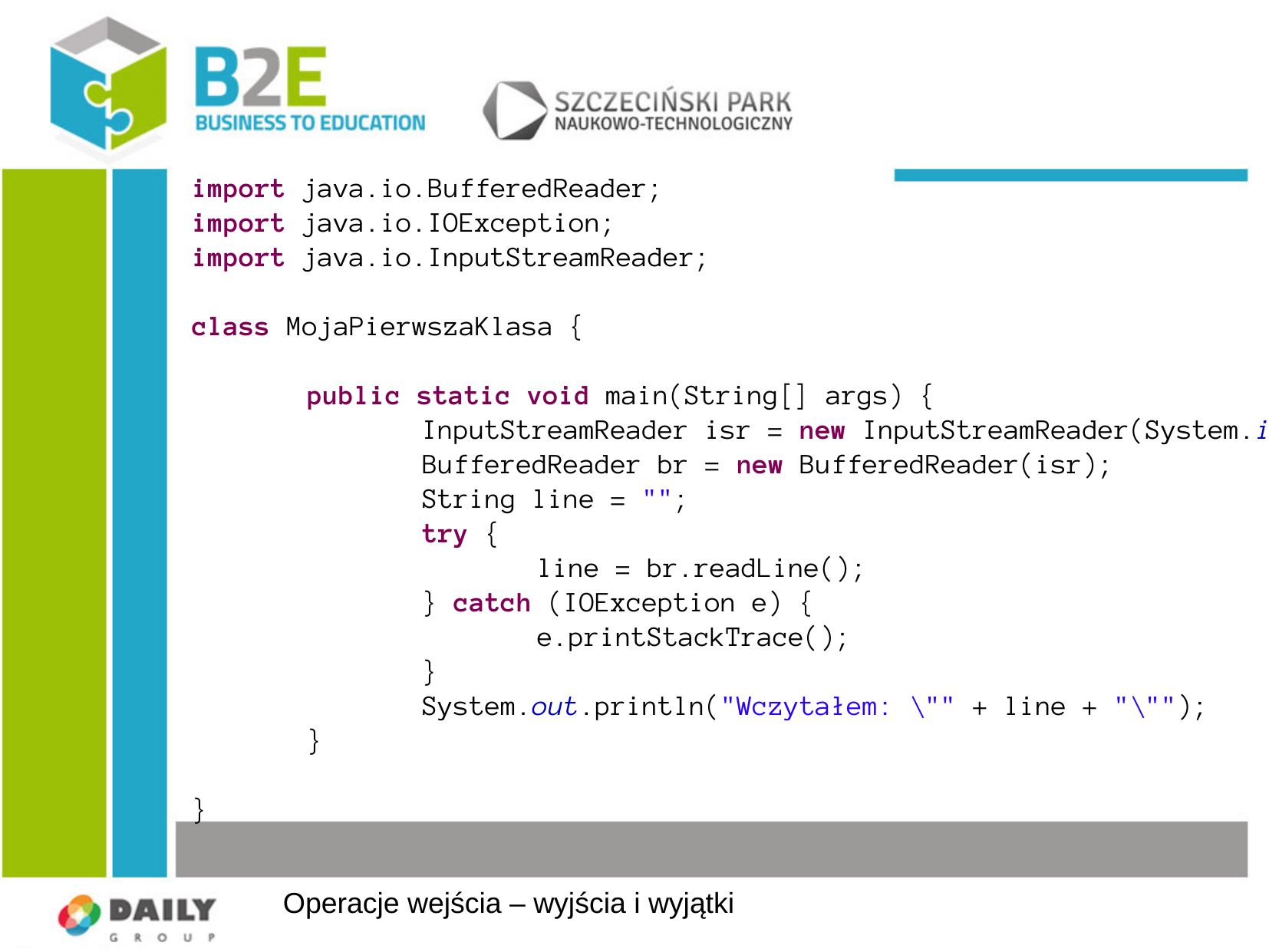

import java.io.BufferedReader;
import java.io.IOException;
import java.io.InputStreamReader;

class MojaPierwszaKlasa {

	public static void main(String[] args) {
		InputStreamReader isr = new InputStreamReader(System.in);
		BufferedReader br = new BufferedReader(isr);
		String line = "";
		try {
			line = br.readLine();
		} catch (IOException e) {
			e.printStackTrace();
		}
		System.out.println("Wczytałem: \"" + line + "\"");
	}

}
Operacje wejścia – wyjścia i wyjątki